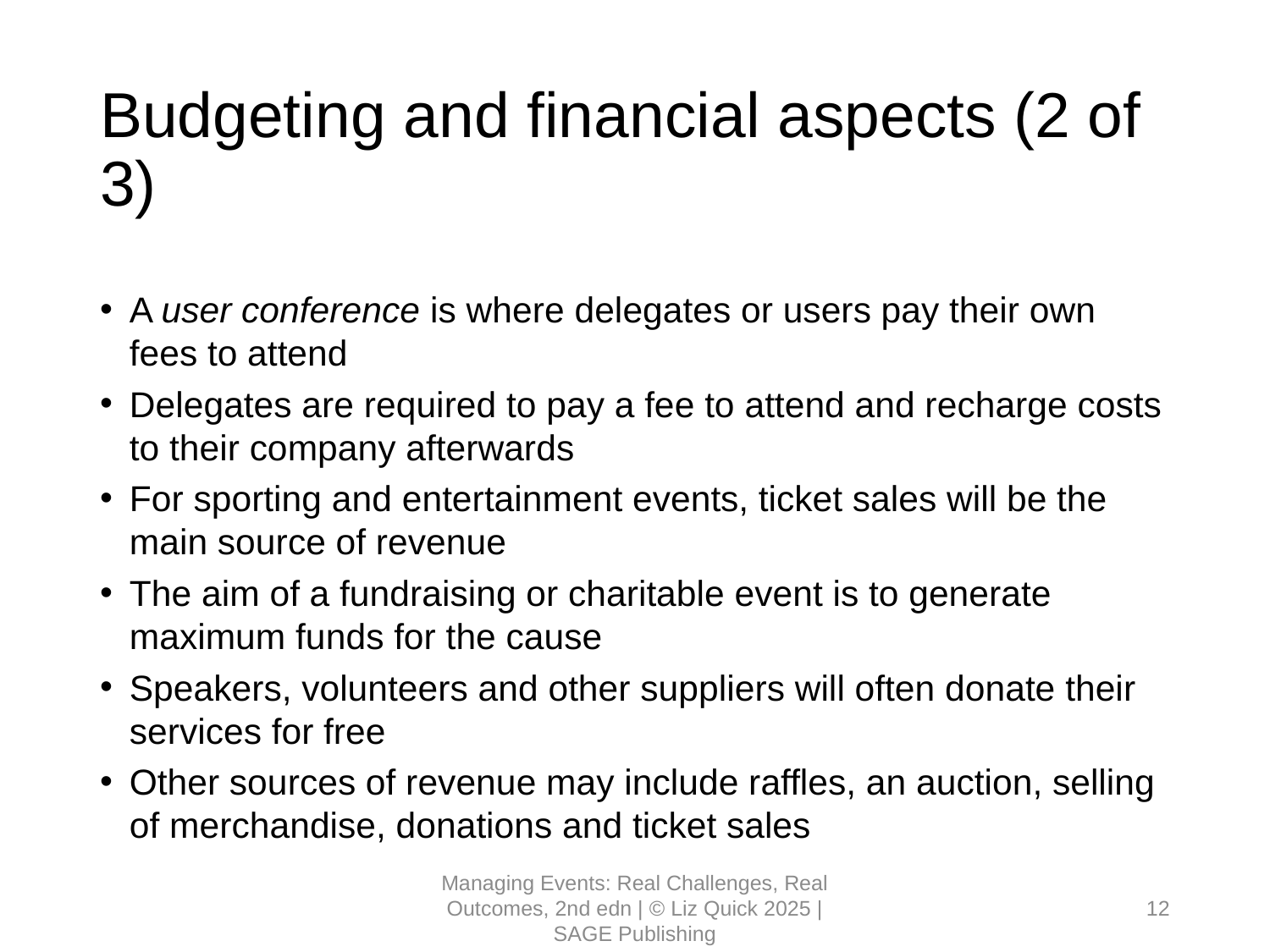

# Budgeting and financial aspects (2 of 3)
A user conference is where delegates or users pay their own fees to attend
Delegates are required to pay a fee to attend and recharge costs to their company afterwards
For sporting and entertainment events, ticket sales will be the main source of revenue
The aim of a fundraising or charitable event is to generate maximum funds for the cause
Speakers, volunteers and other suppliers will often donate their services for free
Other sources of revenue may include raffles, an auction, selling of merchandise, donations and ticket sales
Managing Events: Real Challenges, Real Outcomes, 2nd edn | © Liz Quick 2025 | SAGE Publishing
12